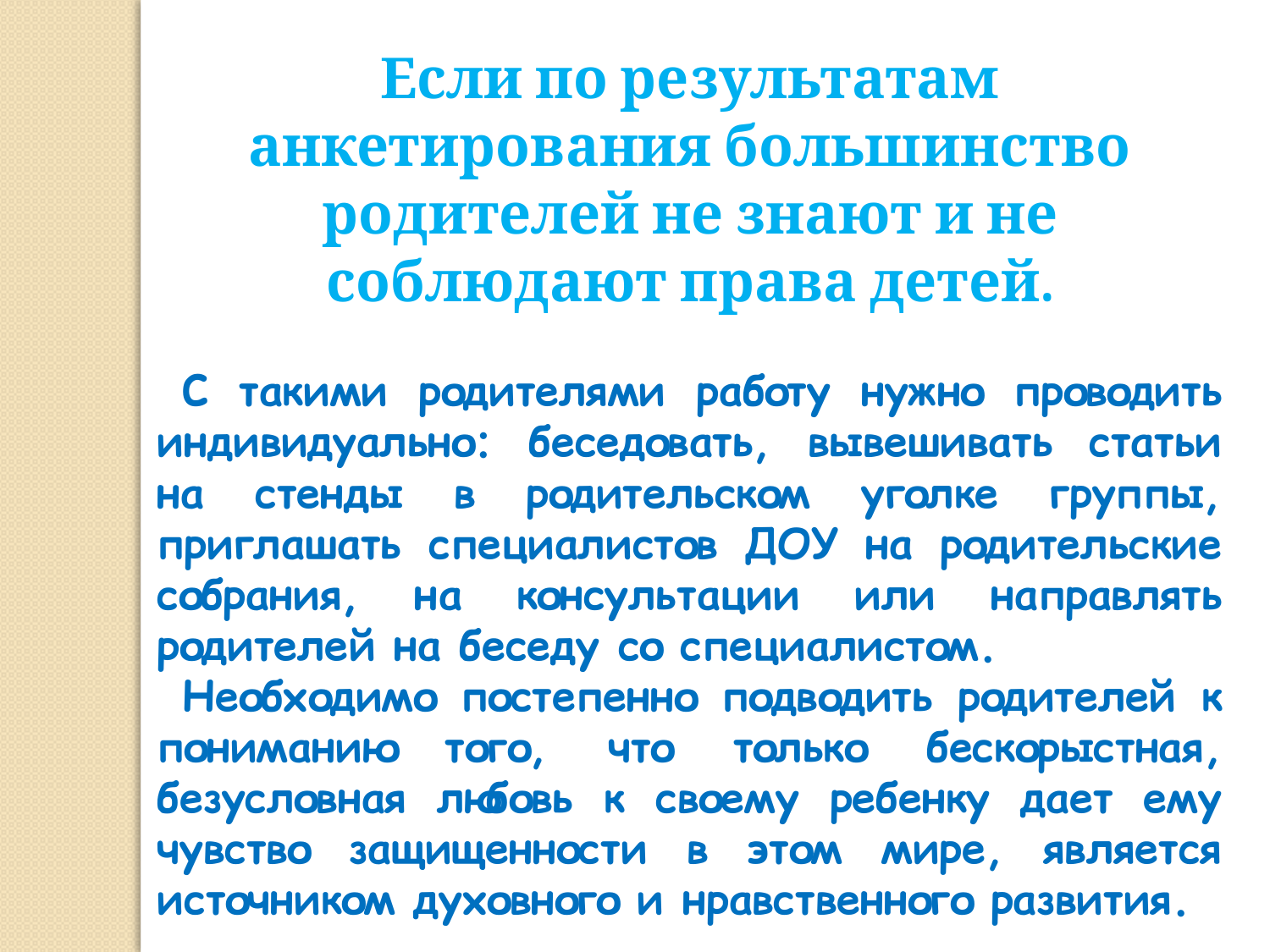

Если по результатам анкетирования большинство родителей не знают и не соблюдают права детей.

 С такими родителями работу нужно проводить индивидуально: беседовать, вывешивать статьи на стенды в родительском уголке группы, приглашать специалистов ДОУ на родительские собрания, на консультации или направлять родителей на беседу со специалистом.
 Необходимо постепенно подводить родителей к пониманию того, что только бескорыстная, безусловная любовь к своему ребенку дает ему чувство защищенности в этом мире, является источником духовного и нравственного развития.